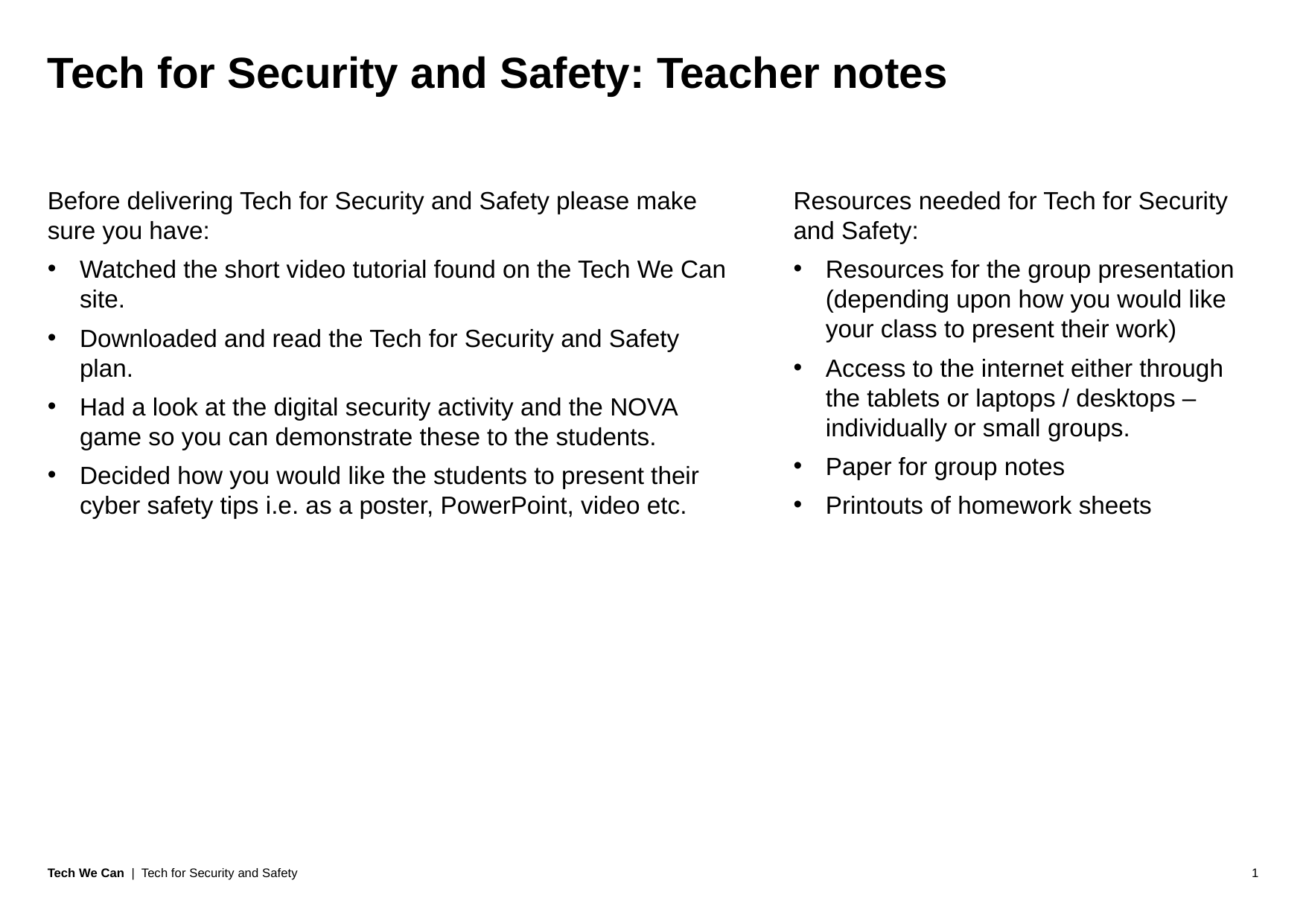

# Tech for Security and Safety: Teacher notes
Resources needed for Tech for Security and Safety:
Resources for the group presentation (depending upon how you would like your class to present their work)
Access to the internet either through the tablets or laptops / desktops – individually or small groups.
Paper for group notes
Printouts of homework sheets
Before delivering Tech for Security and Safety please make sure you have:
Watched the short video tutorial found on the Tech We Can site.
Downloaded and read the Tech for Security and Safety plan.
Had a look at the digital security activity and the NOVA game so you can demonstrate these to the students.
Decided how you would like the students to present their cyber safety tips i.e. as a poster, PowerPoint, video etc.
1